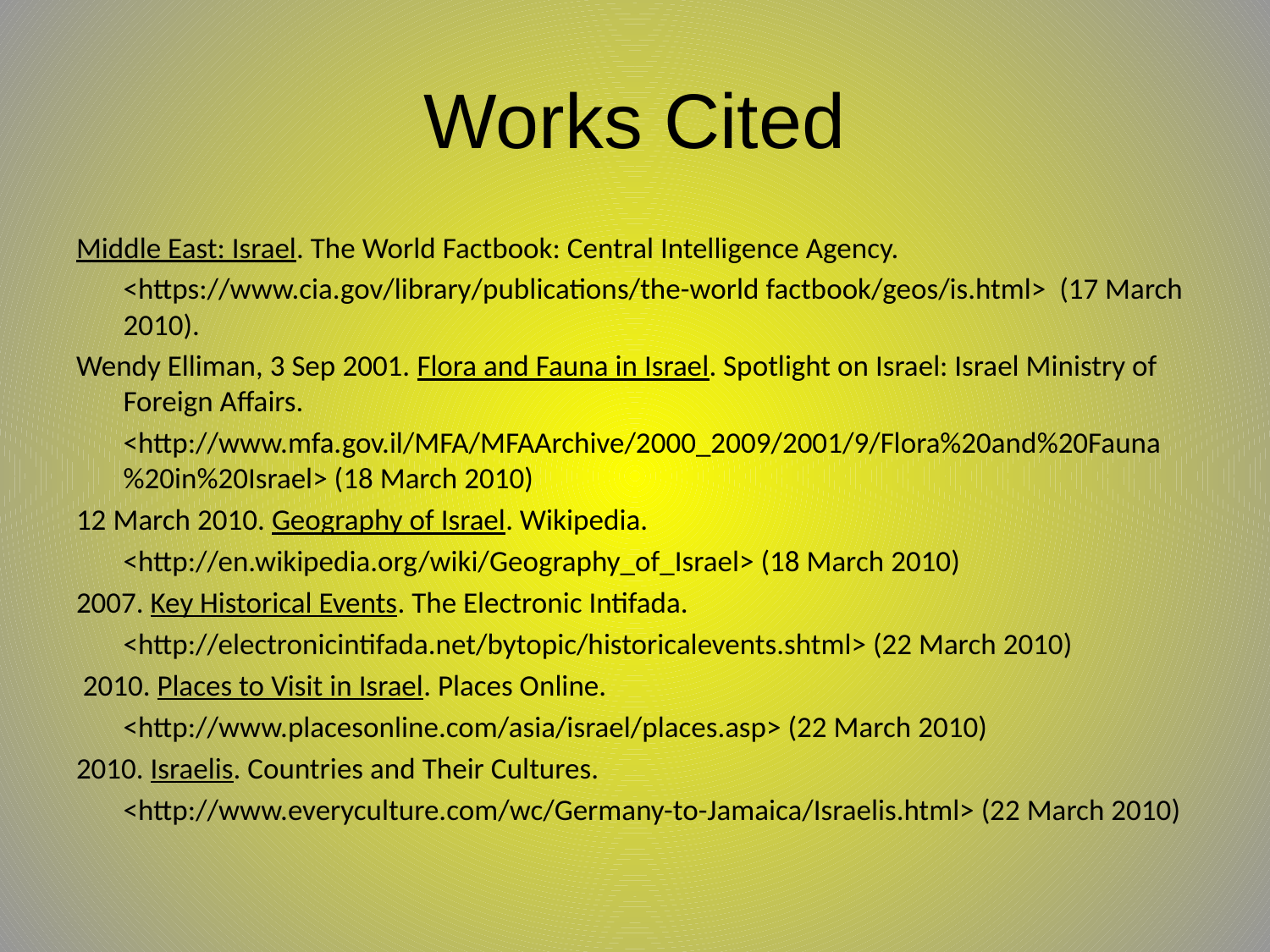

# Works Cited
Middle East: Israel. The World Factbook: Central Intelligence Agency.
	<https://www.cia.gov/library/publications/the-world factbook/geos/is.html>  (17 March 2010).
Wendy Elliman, 3 Sep 2001. Flora and Fauna in Israel. Spotlight on Israel: Israel Ministry of Foreign Affairs.
	<http://www.mfa.gov.il/MFA/MFAArchive/2000_2009/2001/9/Flora%20and%20Fauna%20in%20Israel> (18 March 2010)
12 March 2010. Geography of Israel. Wikipedia.
	<http://en.wikipedia.org/wiki/Geography_of_Israel> (18 March 2010)
2007. Key Historical Events. The Electronic Intifada.
	<http://electronicintifada.net/bytopic/historicalevents.shtml> (22 March 2010)
 2010. Places to Visit in Israel. Places Online.
	<http://www.placesonline.com/asia/israel/places.asp> (22 March 2010)
2010. Israelis. Countries and Their Cultures.
	<http://www.everyculture.com/wc/Germany-to-Jamaica/Israelis.html> (22 March 2010)